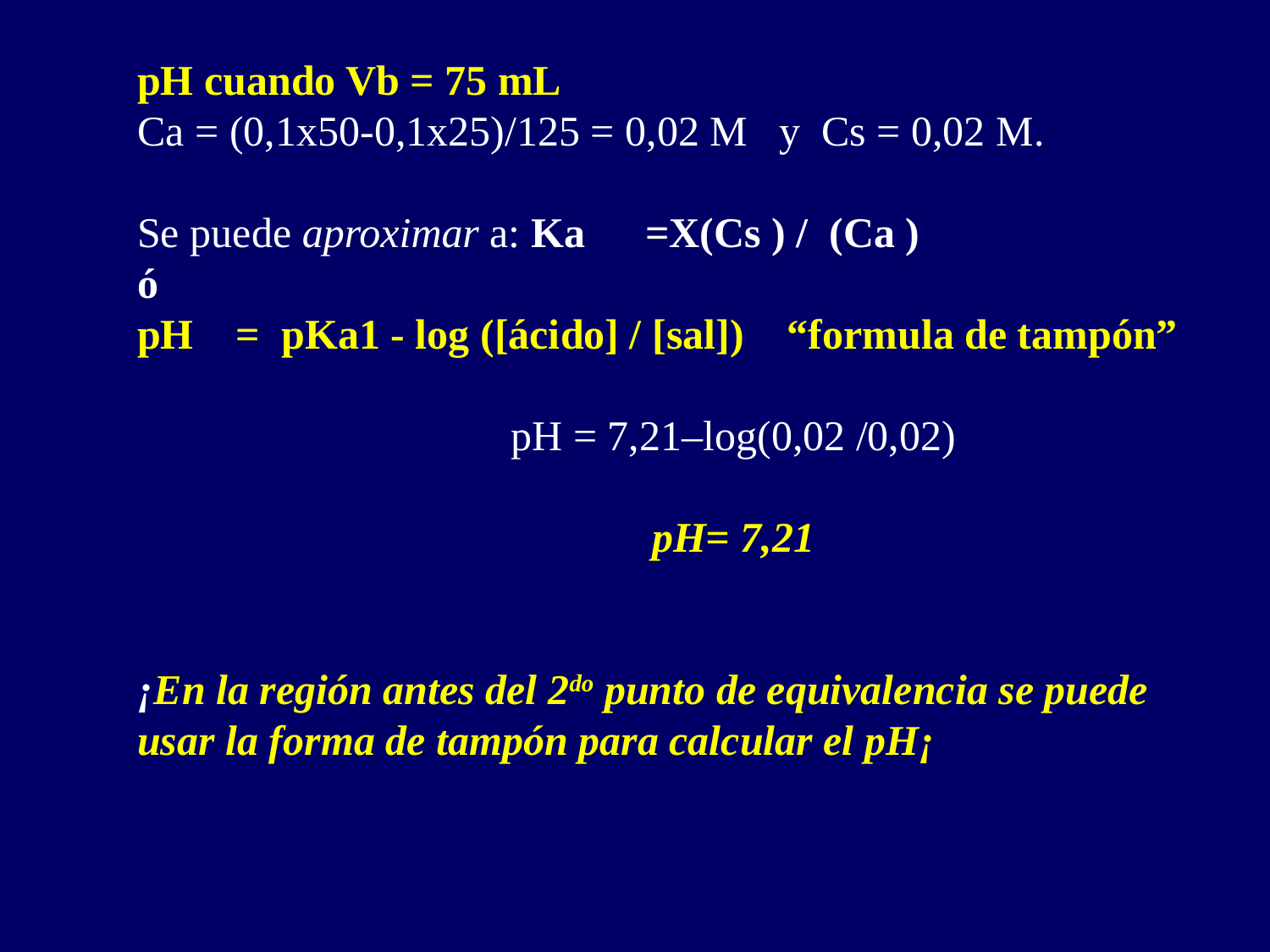

pH cuando Vb = 75 mL
Ca = (0,1x50-0,1x25)/125 = 0,02 M   y  Cs = 0,02 M.

Se puede aproximar a: Ka	=X(Cs ) /  (Ca )
ó
pH    =  pKa1 - log ([ácido] / [sal])    “formula de tampón”

 	pH = 7,21–log(0,02 /0,02)

	pH= 7,21

¡En la región antes del 2do punto de equivalencia se puede usar la forma de tampón para calcular el pH¡